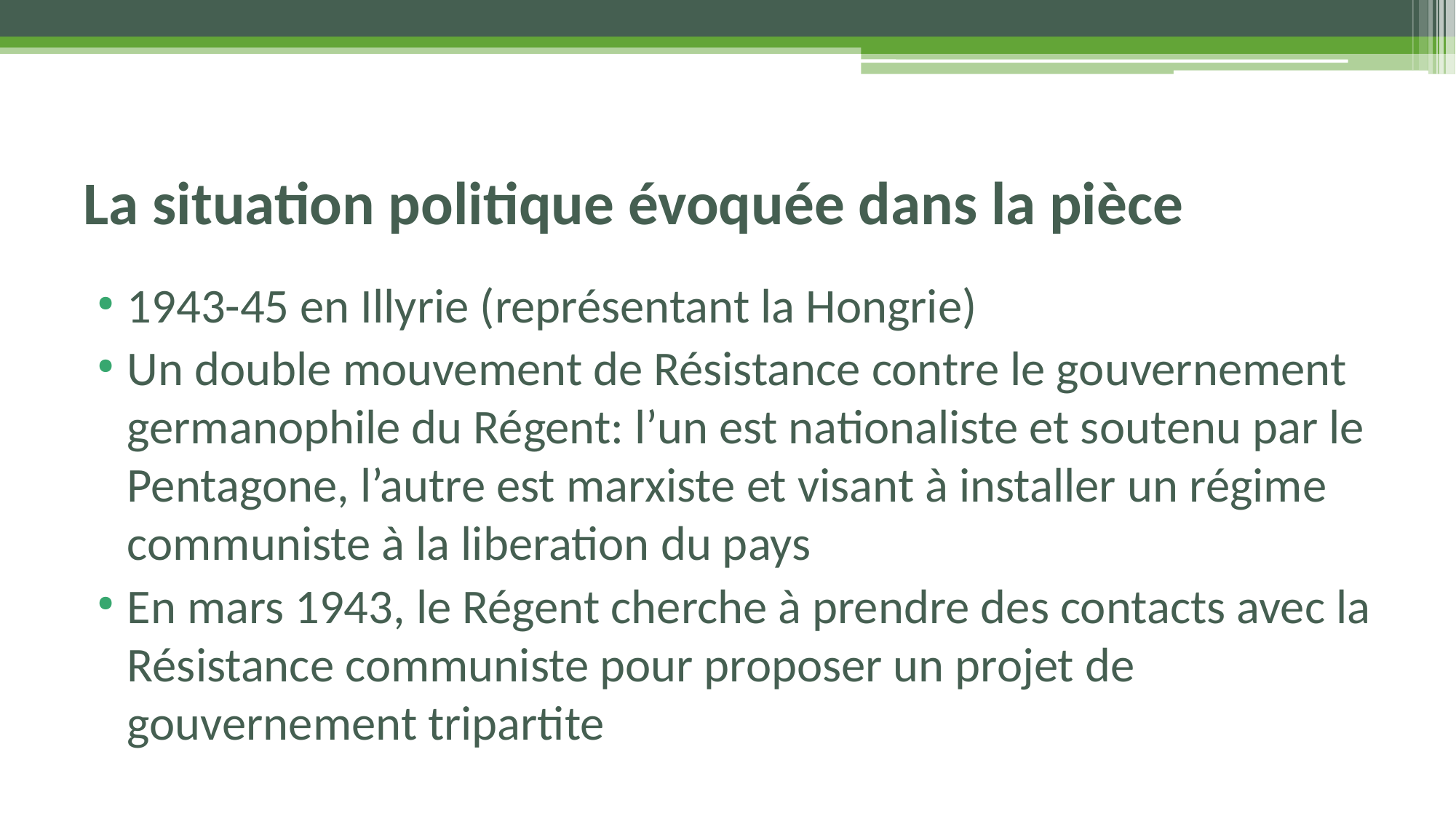

# La situation politique évoquée dans la pièce
1943-45 en Illyrie (représentant la Hongrie)
Un double mouvement de Résistance contre le gouvernement germanophile du Régent: l’un est nationaliste et soutenu par le Pentagone, l’autre est marxiste et visant à installer un régime communiste à la liberation du pays
En mars 1943, le Régent cherche à prendre des contacts avec la Résistance communiste pour proposer un projet de gouvernement tripartite